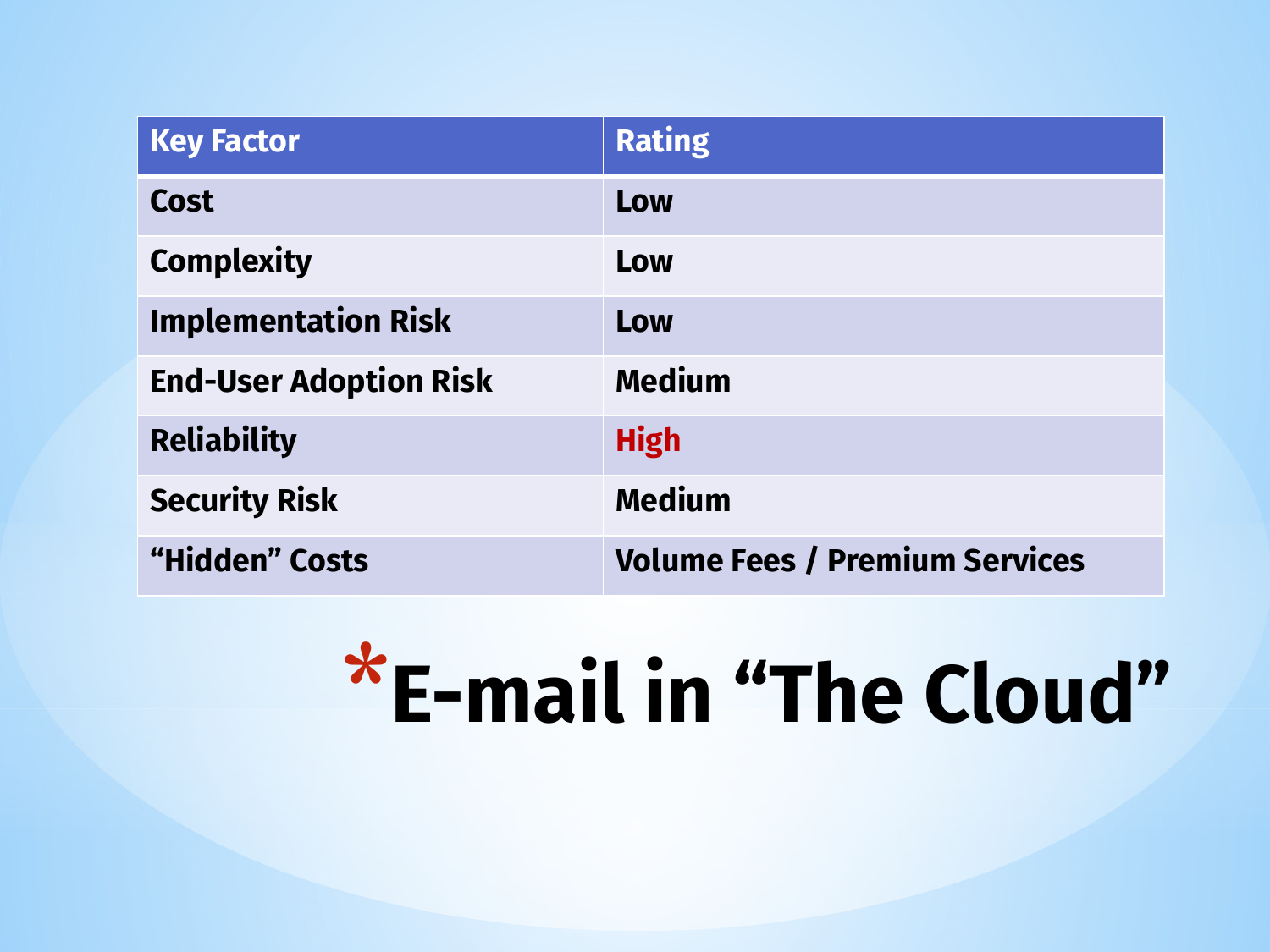

| Key Factor | Rating |
| --- | --- |
| Cost | Low |
| Complexity | Low |
| Implementation Risk | Low |
| End-User Adoption Risk | Medium |
| Reliability | High |
| Security Risk | Medium |
| “Hidden” Costs | Volume Fees / Premium Services |
# E-mail in “The Cloud”